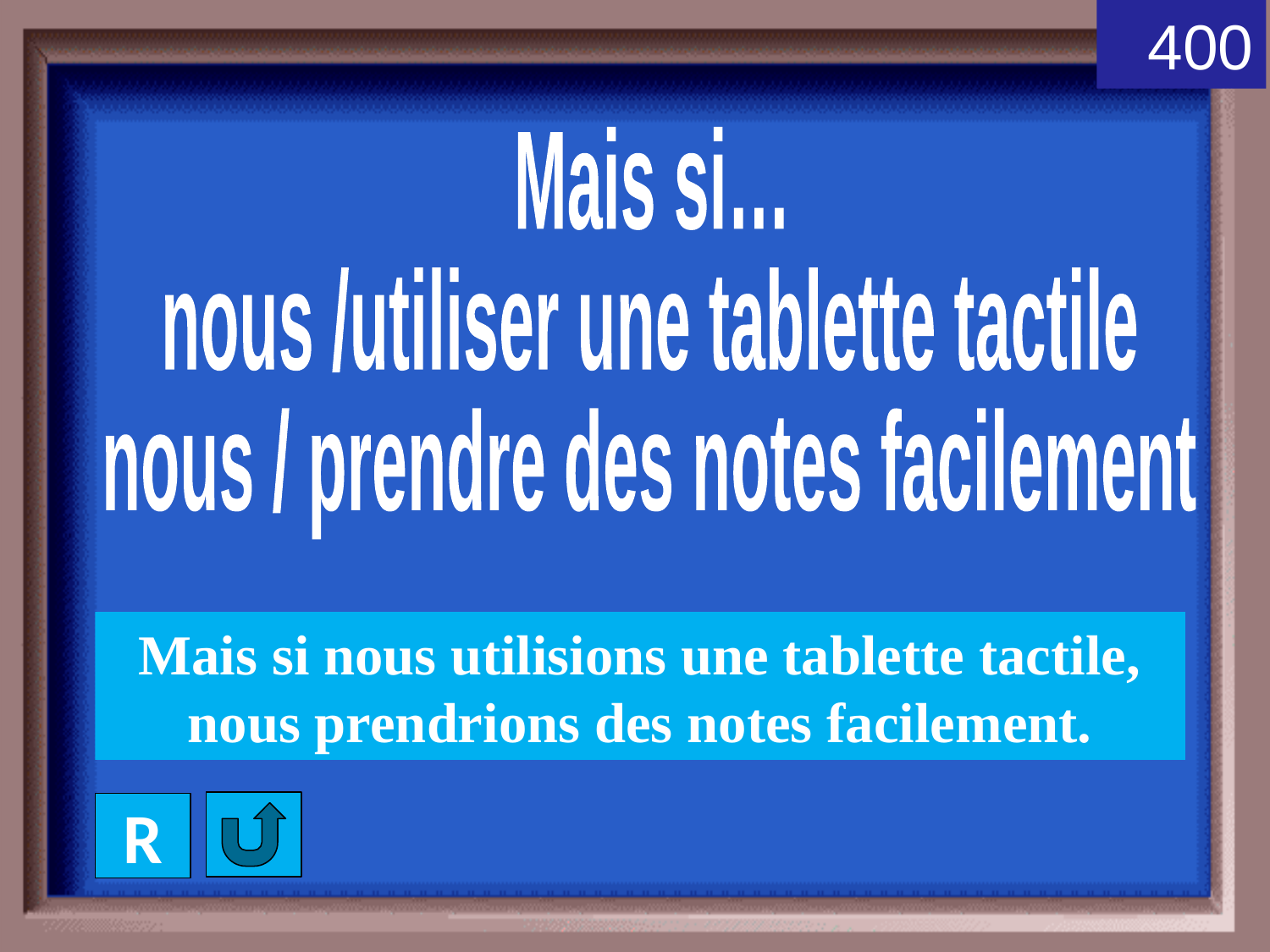

400
Mais si…
nous /utiliser une tablette tactile
nous / prendre des notes facilement
Mais si nous utilisions une tablette tactile, nous prendrions des notes facilement.

R